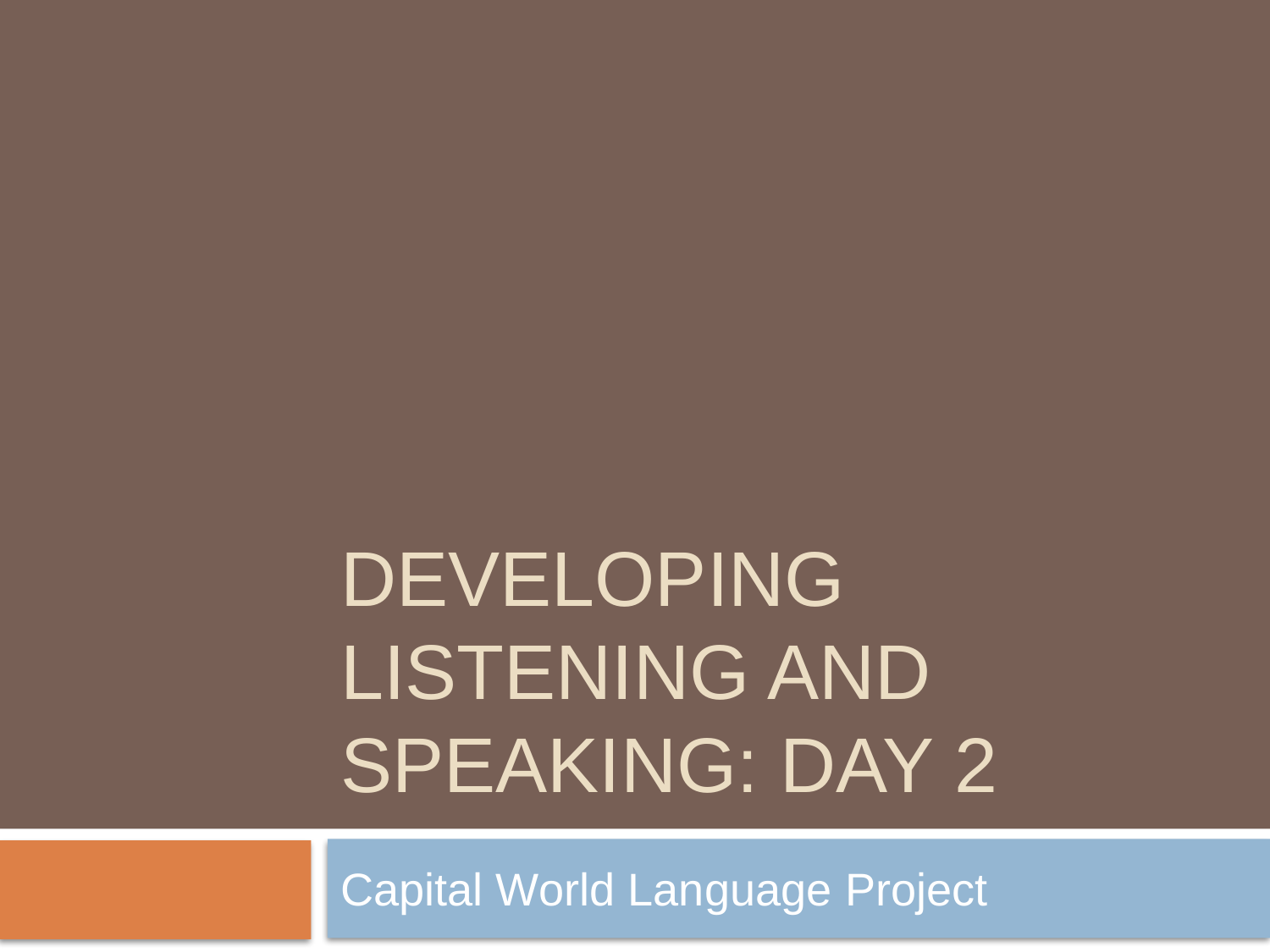

# Developing Listening and Speaking: Day 2
Capital World Language Project